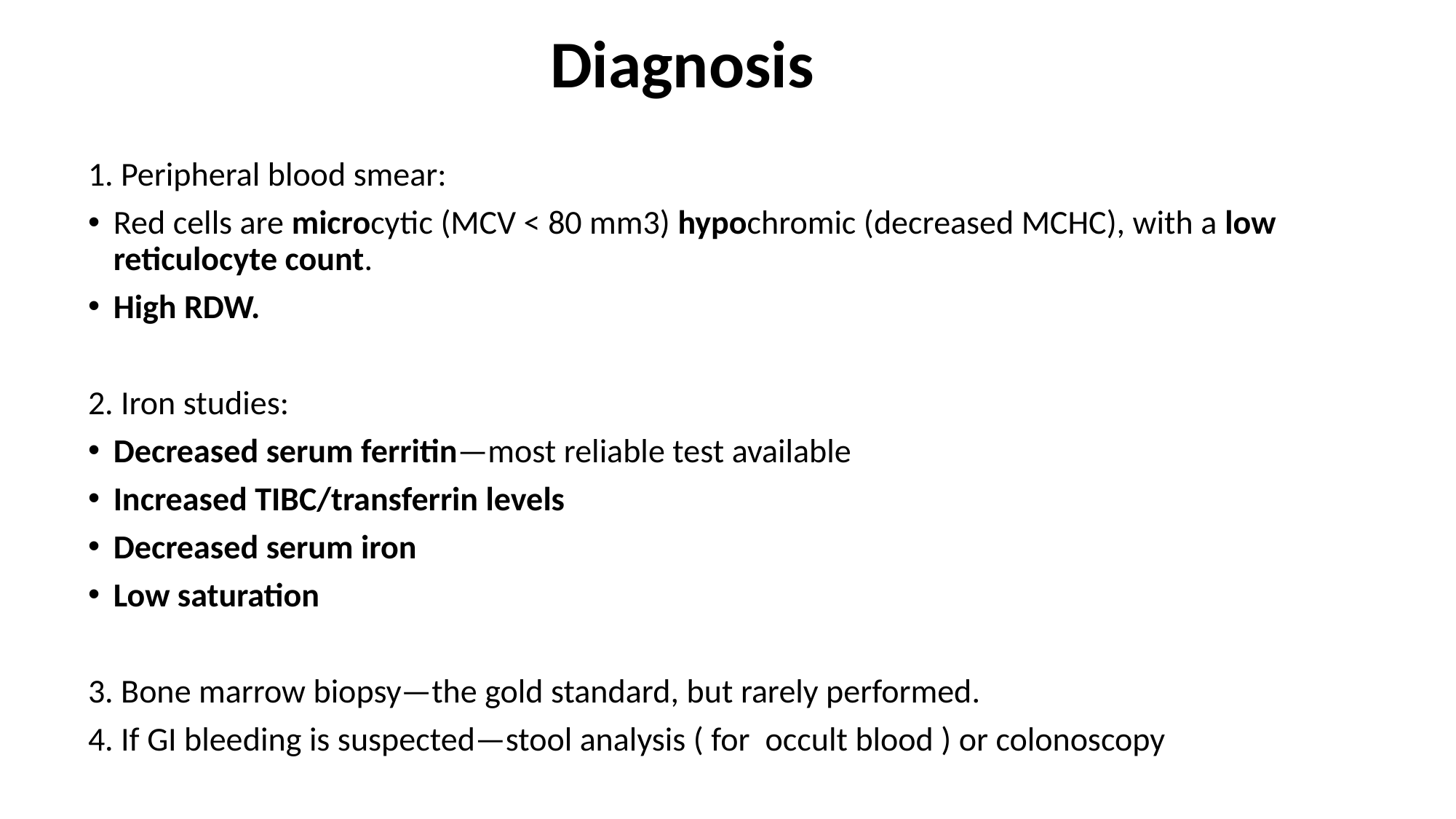

# Diagnosis
1. Peripheral blood smear:
Red cells are microcytic (MCV < 80 mm3) hypochromic (decreased MCHC), with a low reticulocyte count.
High RDW.

2. Iron studies:
Decreased serum ferritin—most reliable test available
Increased TIBC/transferrin levels
Decreased serum iron
Low saturation

3. Bone marrow biopsy—the gold standard, but rarely performed.
4. If GI bleeding is suspected—stool analysis ( for  occult blood ) or colonoscopy